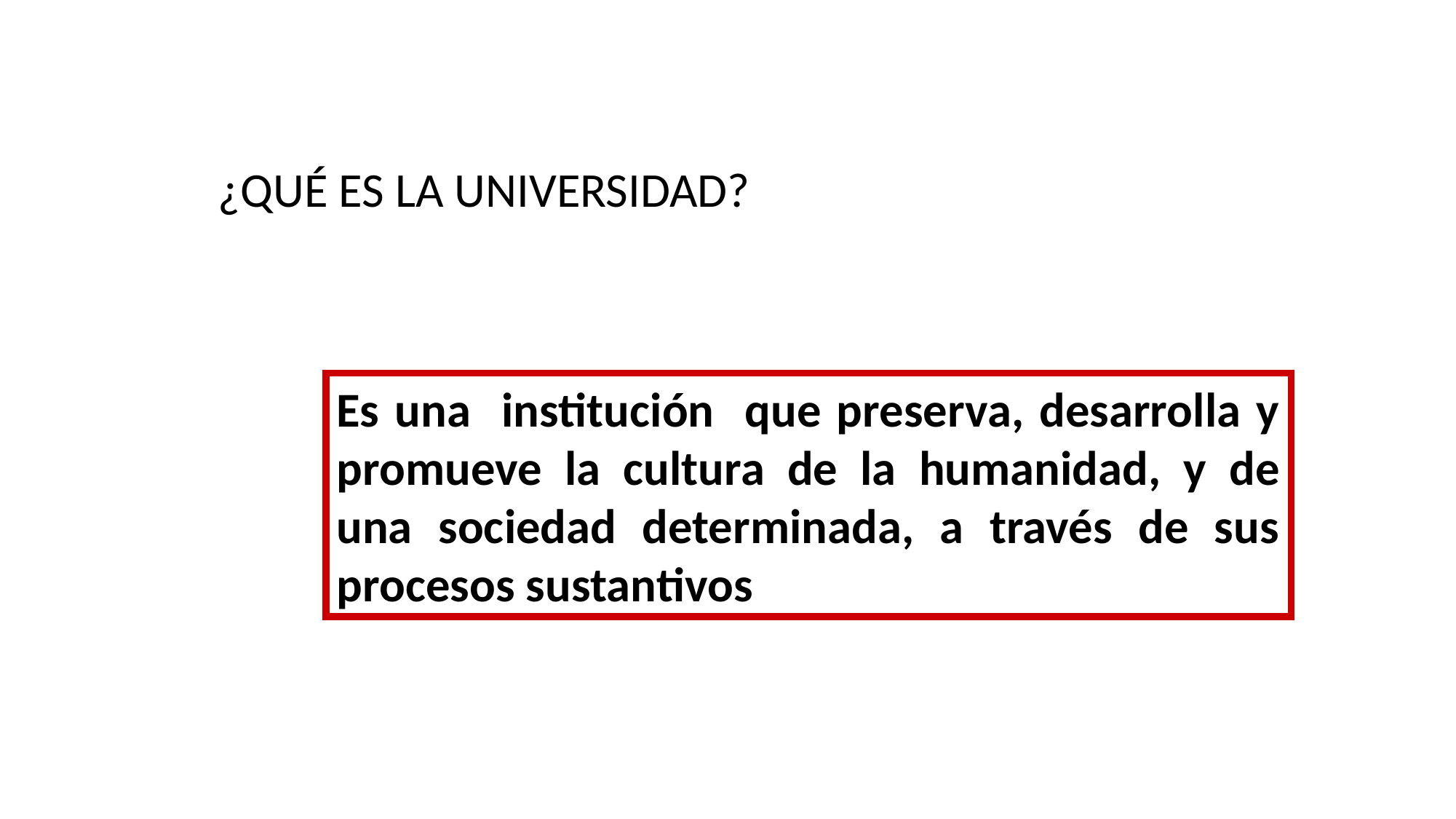

¿QUÉ ES LA UNIVERSIDAD?
Es una  institución  que preserva, desarrolla y promueve la cultura de la humanidad, y de una sociedad determinada, a través de sus procesos sustantivos